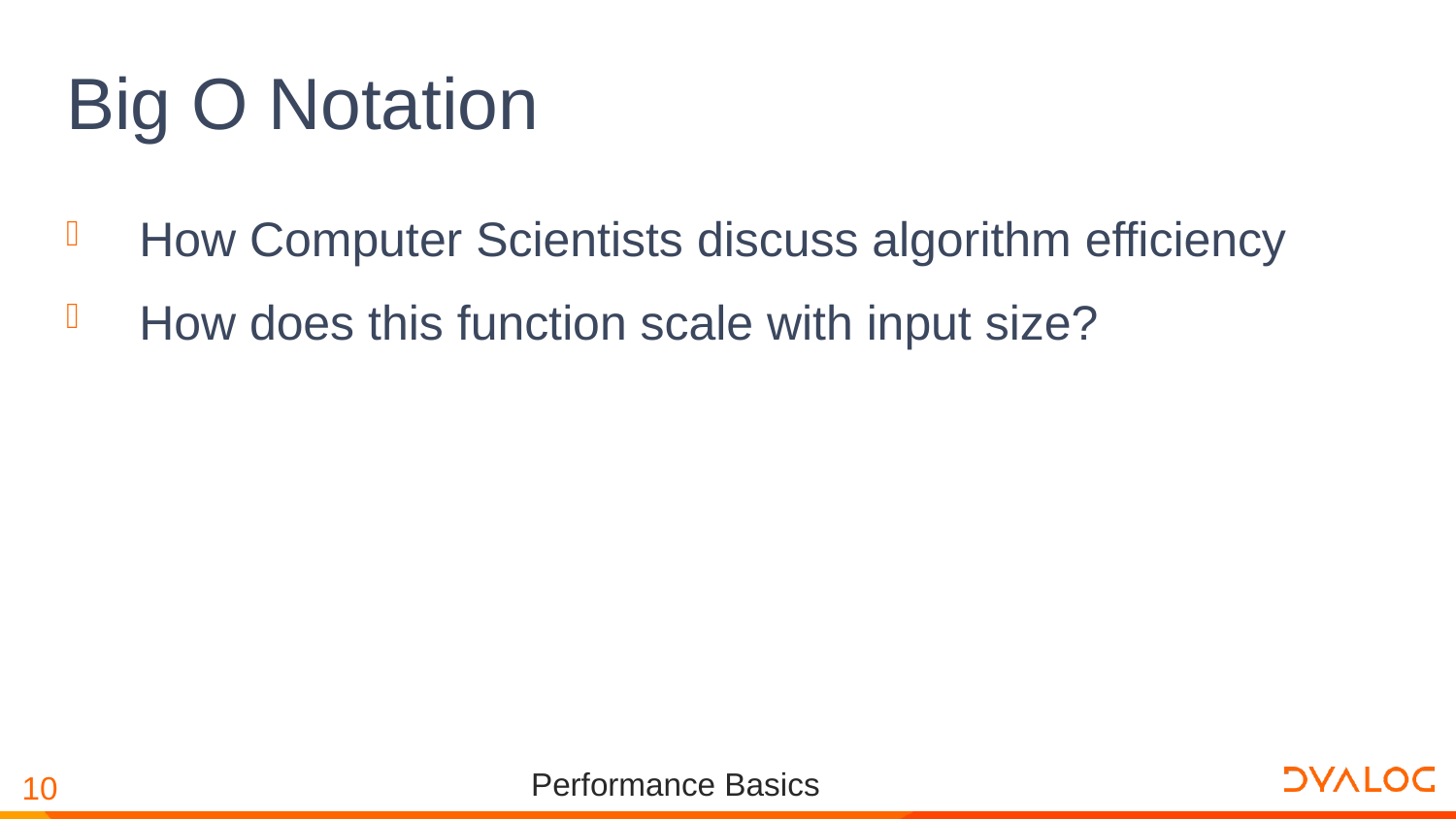

# Big O Notation
How Computer Scientists discuss algorithm efficiency
How does this function scale with input size?